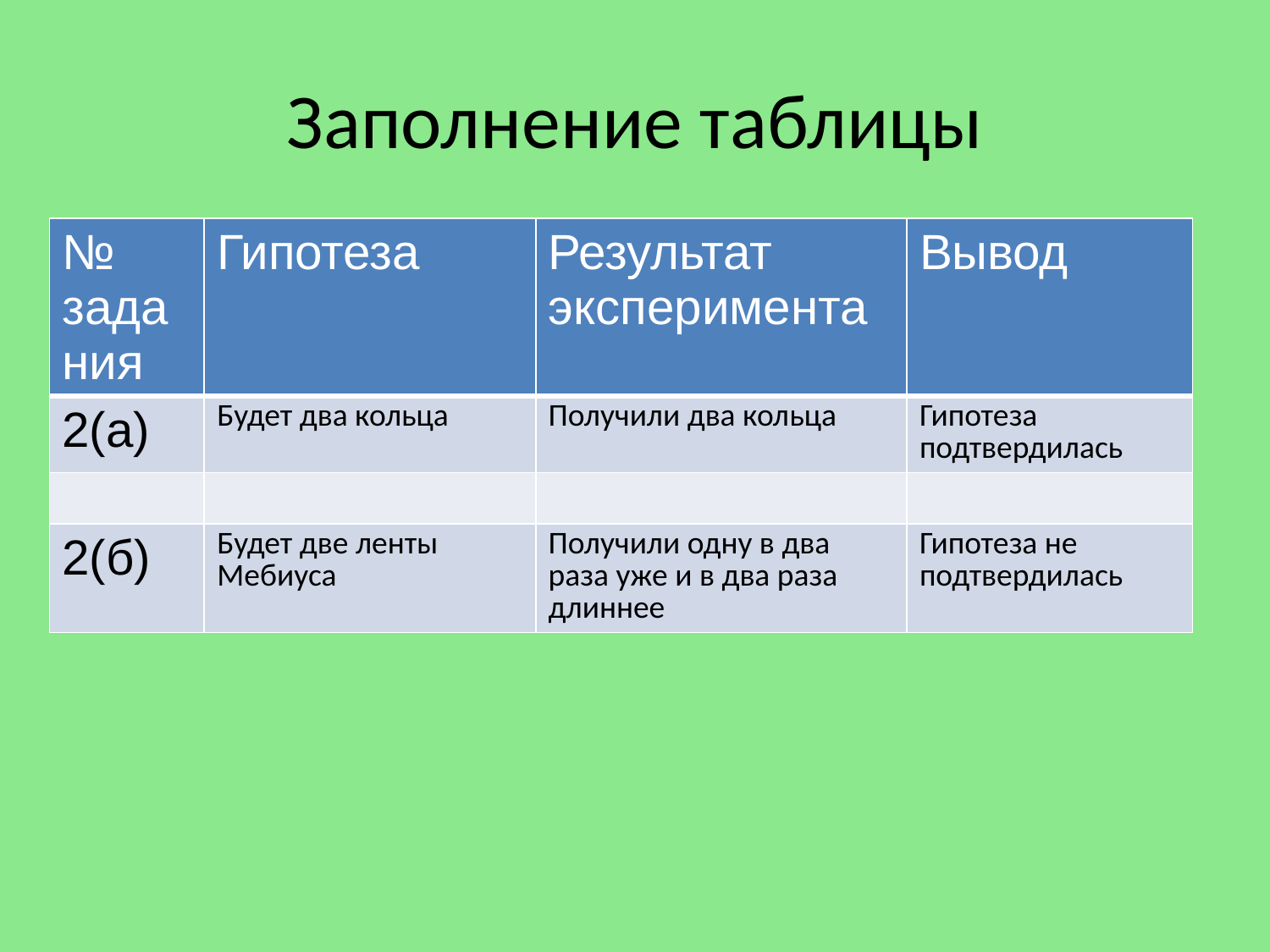

# Заполнение таблицы
| № задания | Гипотеза | Результат эксперимента | Вывод |
| --- | --- | --- | --- |
| 2(а) | Будет два кольца | Получили два кольца | Гипотеза подтвердилась |
|  |  |  |  |
| 2(б) | Будет две ленты Мебиуса | Получили одну в два раза уже и в два раза длиннее | Гипотеза не подтвердилась |